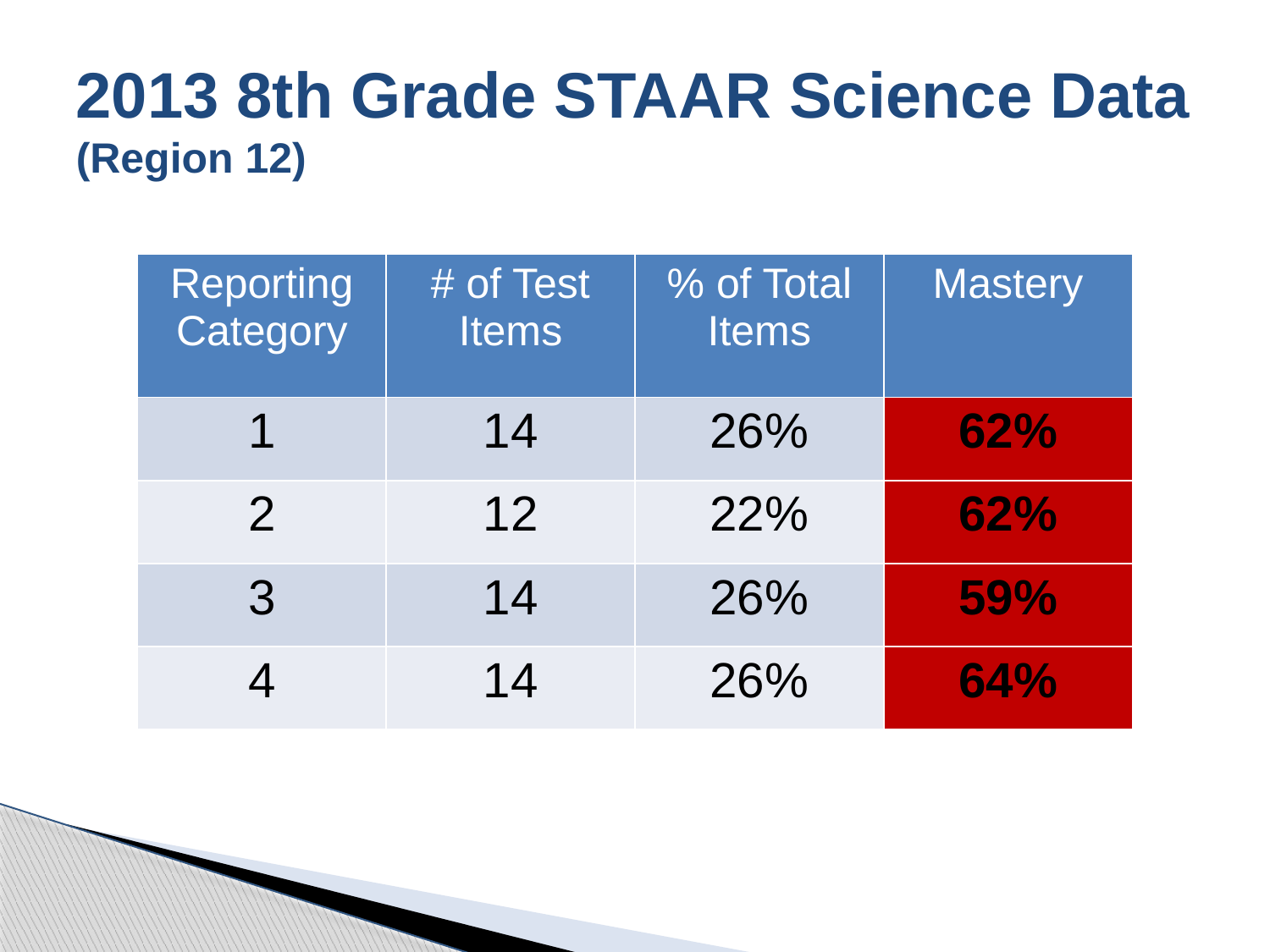

# 2013 8th Grade STAAR Science Data (Region 12)

| Reporting Category | # of Test Items | % of Total Items | Mastery |
| --- | --- | --- | --- |
| 1 | 14 | 26% | 62% |
| 2 | 12 | 22% | 62% |
| 3 | 14 | 26% | 59% |
| 4 | 14 | 26% | 64% |